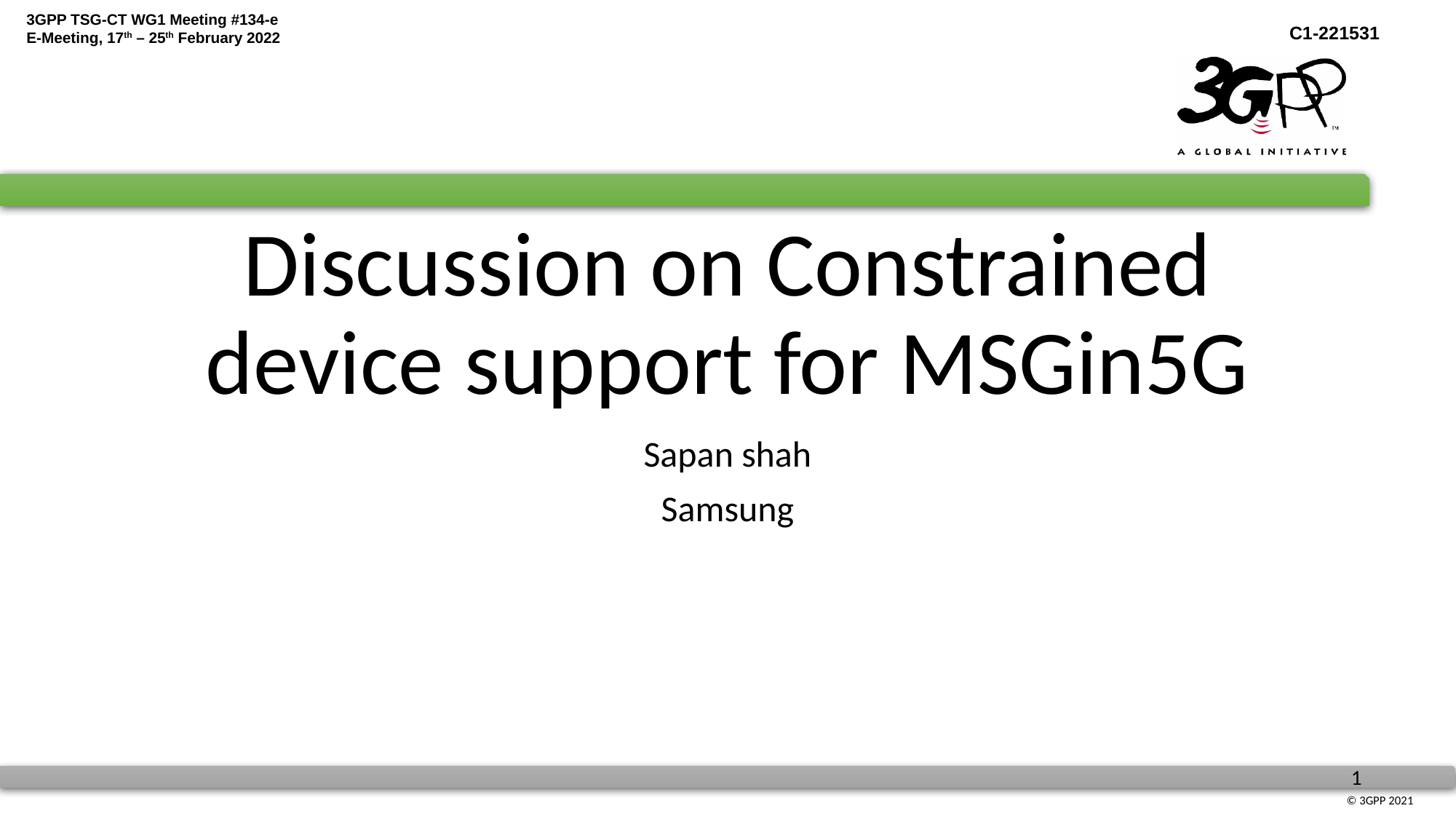

# Discussion on Constrained device support for MSGin5G
Sapan shah
Samsung